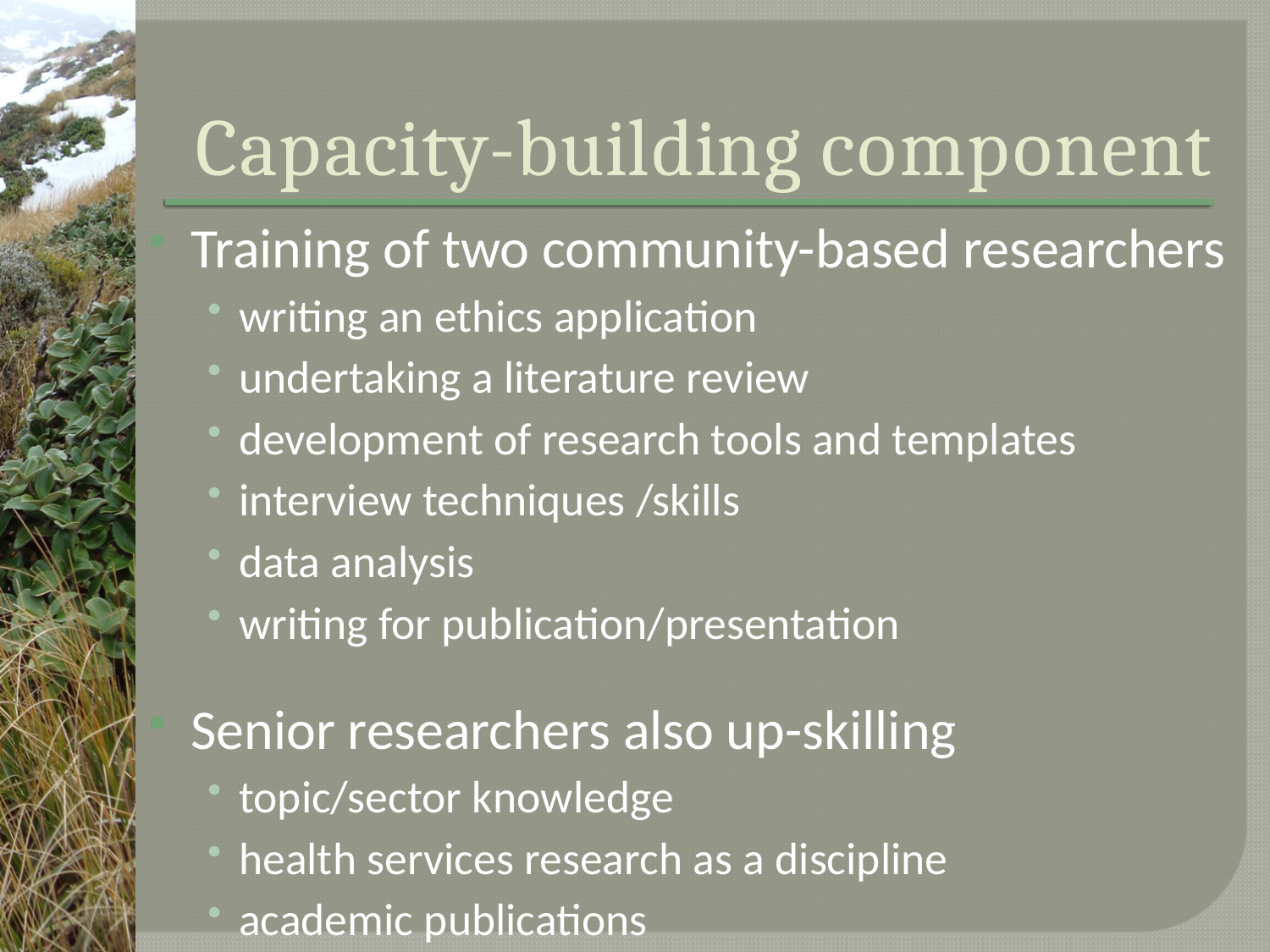

# Capacity-building component
Training of two community-based researchers
writing an ethics application
undertaking a literature review
development of research tools and templates
interview techniques /skills
data analysis
writing for publication/presentation

Senior researchers also up-skilling
topic/sector knowledge
health services research as a discipline
academic publications